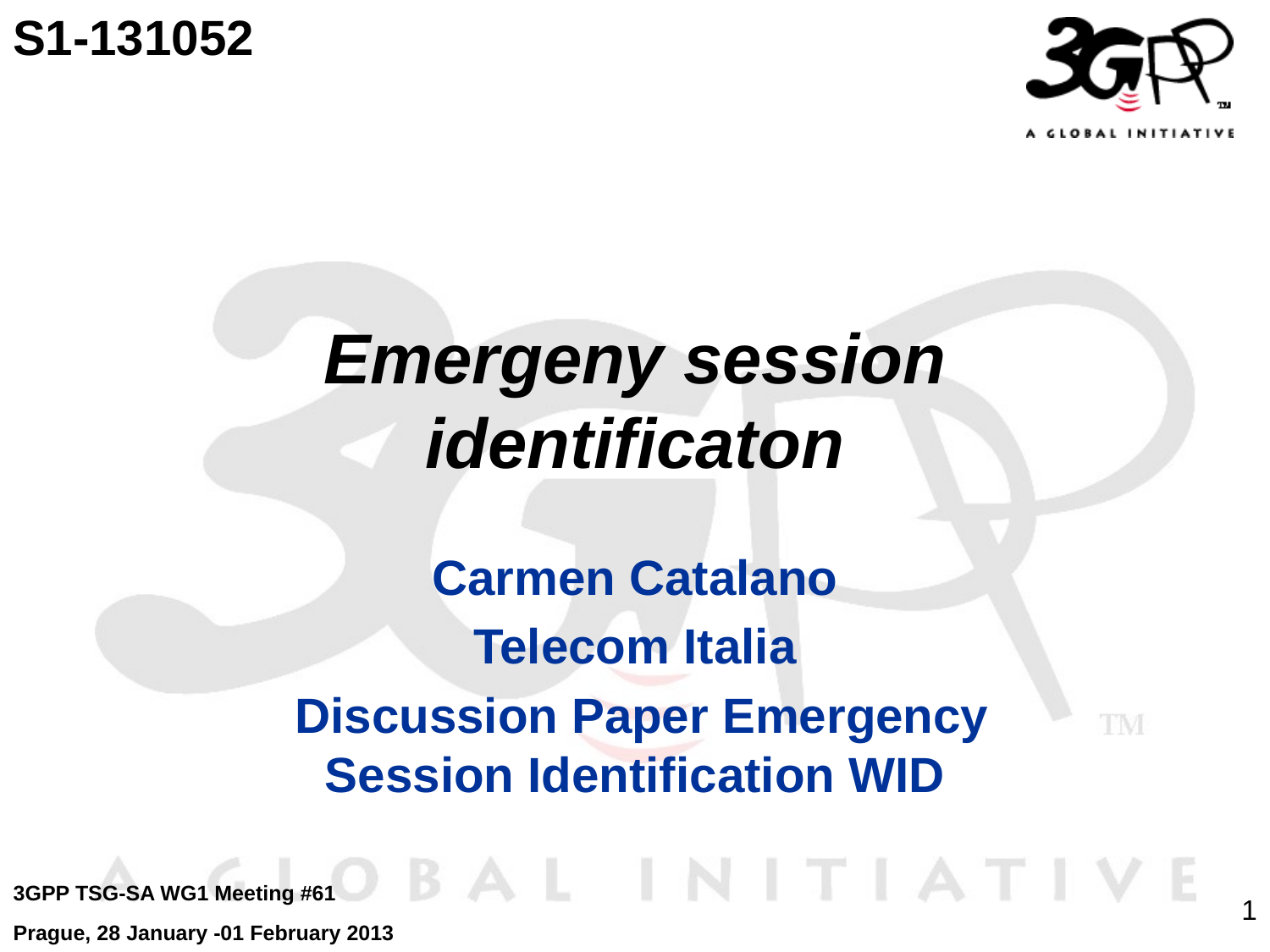

S1-131052
# Emergeny session identificaton
Carmen Catalano
Telecom Italia
 Discussion Paper Emergency Session Identification WID
3GPP TSG-SA WG1 Meeting #61
Prague, 28 January -01 February 2013
1